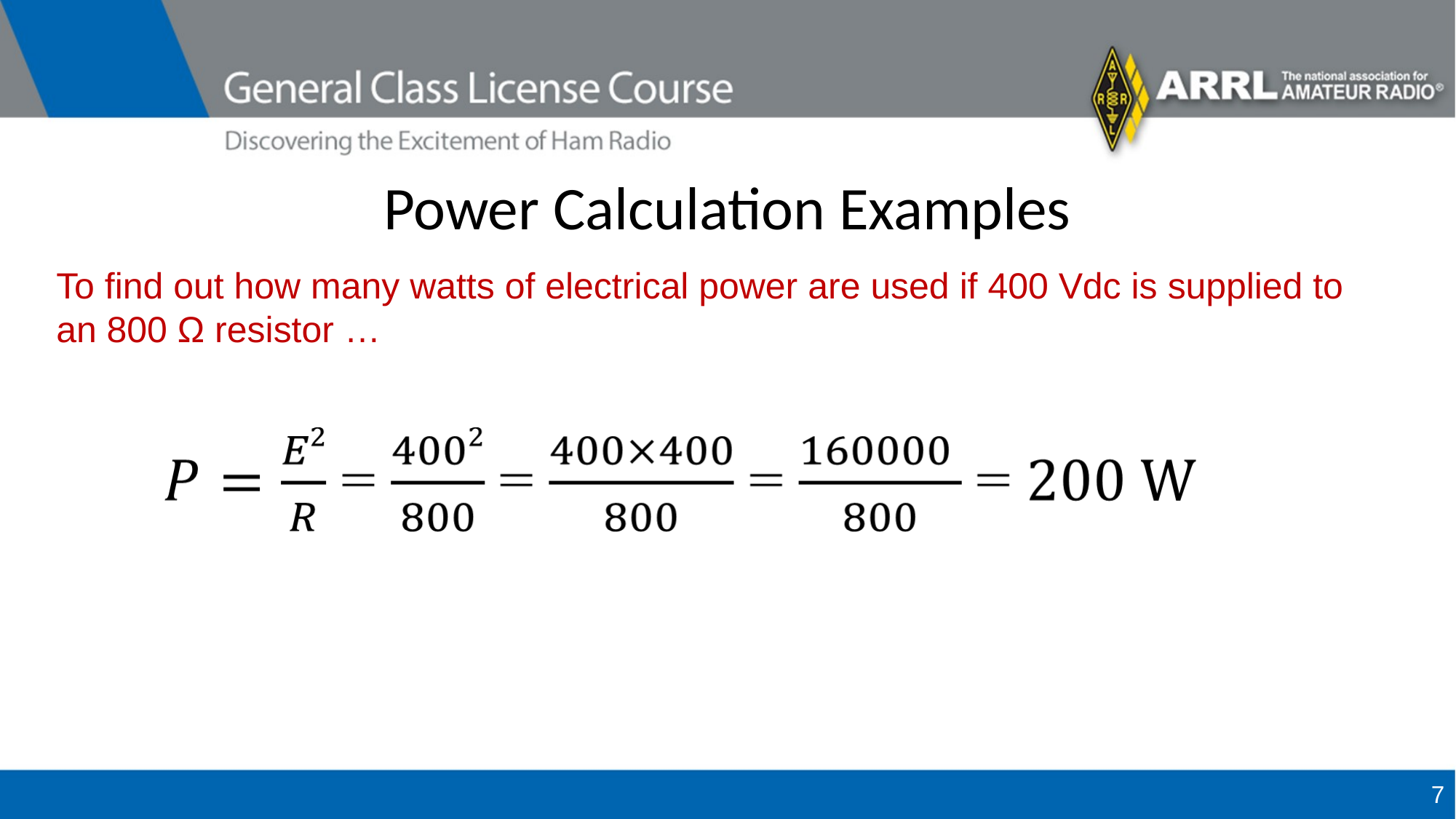

# Power Calculation Examples
To find out how many watts of electrical power are used if 400 Vdc is supplied to an 800 Ω resistor …

7